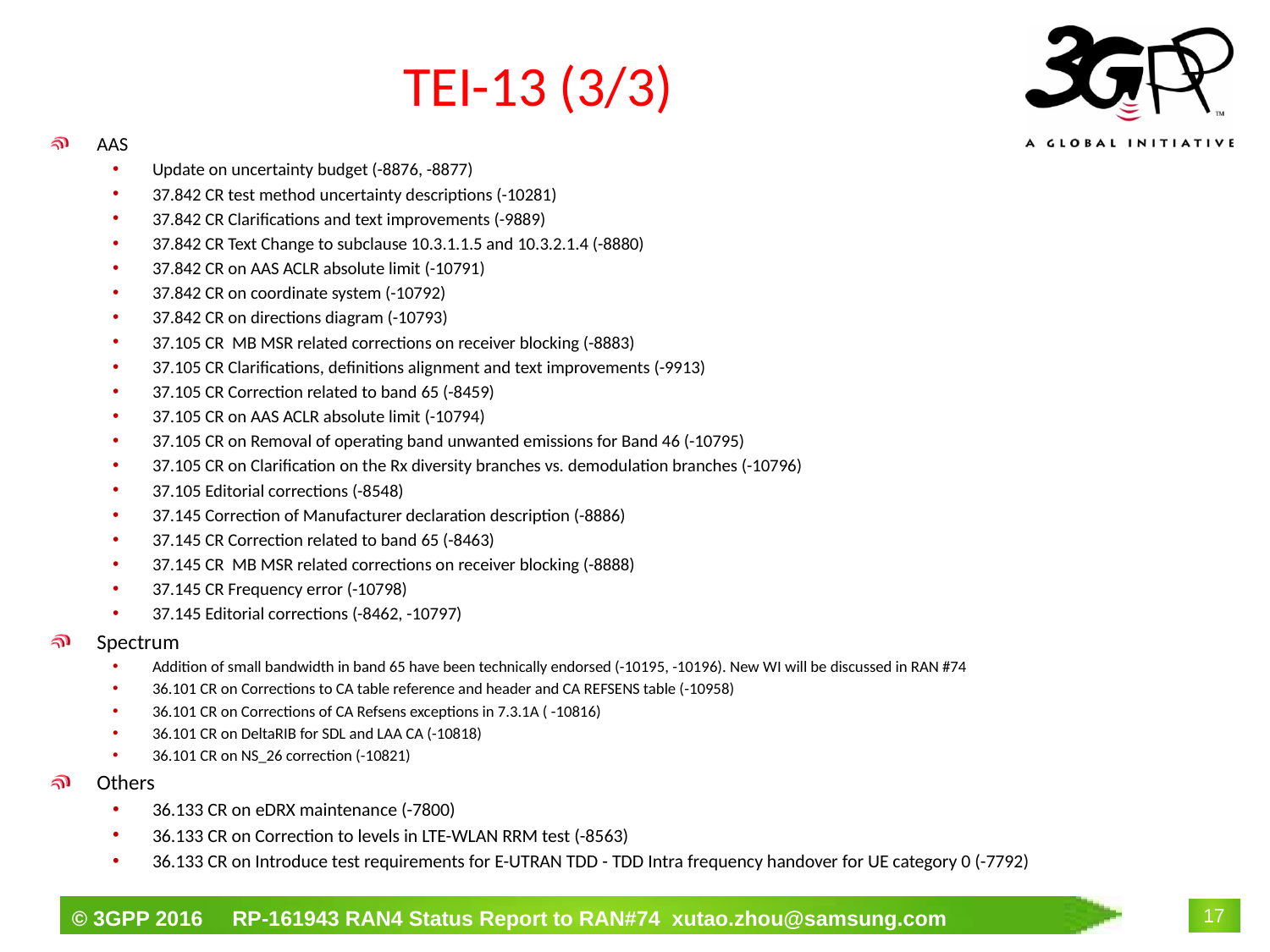

# TEI-13 (3/3)
AAS
Update on uncertainty budget (-8876, -8877)
37.842 CR test method uncertainty descriptions (-10281)
37.842 CR Clarifications and text improvements (-9889)
37.842 CR Text Change to subclause 10.3.1.1.5 and 10.3.2.1.4 (-8880)
37.842 CR on AAS ACLR absolute limit (-10791)
37.842 CR on coordinate system (-10792)
37.842 CR on directions diagram (-10793)
37.105 CR  MB MSR related corrections on receiver blocking (-8883)
37.105 CR Clarifications, definitions alignment and text improvements (-9913)
37.105 CR Correction related to band 65 (-8459)
37.105 CR on AAS ACLR absolute limit (-10794)
37.105 CR on Removal of operating band unwanted emissions for Band 46 (-10795)
37.105 CR on Clarification on the Rx diversity branches vs. demodulation branches (-10796)
37.105 Editorial corrections (-8548)
37.145 Correction of Manufacturer declaration description (-8886)
37.145 CR Correction related to band 65 (-8463)
37.145 CR  MB MSR related corrections on receiver blocking (-8888)
37.145 CR Frequency error (-10798)
37.145 Editorial corrections (-8462, -10797)
Spectrum
Addition of small bandwidth in band 65 have been technically endorsed (-10195, -10196). New WI will be discussed in RAN #74
36.101 CR on Corrections to CA table reference and header and CA REFSENS table (-10958)
36.101 CR on Corrections of CA Refsens exceptions in 7.3.1A ( -10816)
36.101 CR on DeltaRIB for SDL and LAA CA (-10818)
36.101 CR on NS_26 correction (-10821)
Others
36.133 CR on eDRX maintenance (-7800)
36.133 CR on Correction to levels in LTE-WLAN RRM test (-8563)
36.133 CR on Introduce test requirements for E-UTRAN TDD - TDD Intra frequency handover for UE category 0 (-7792)